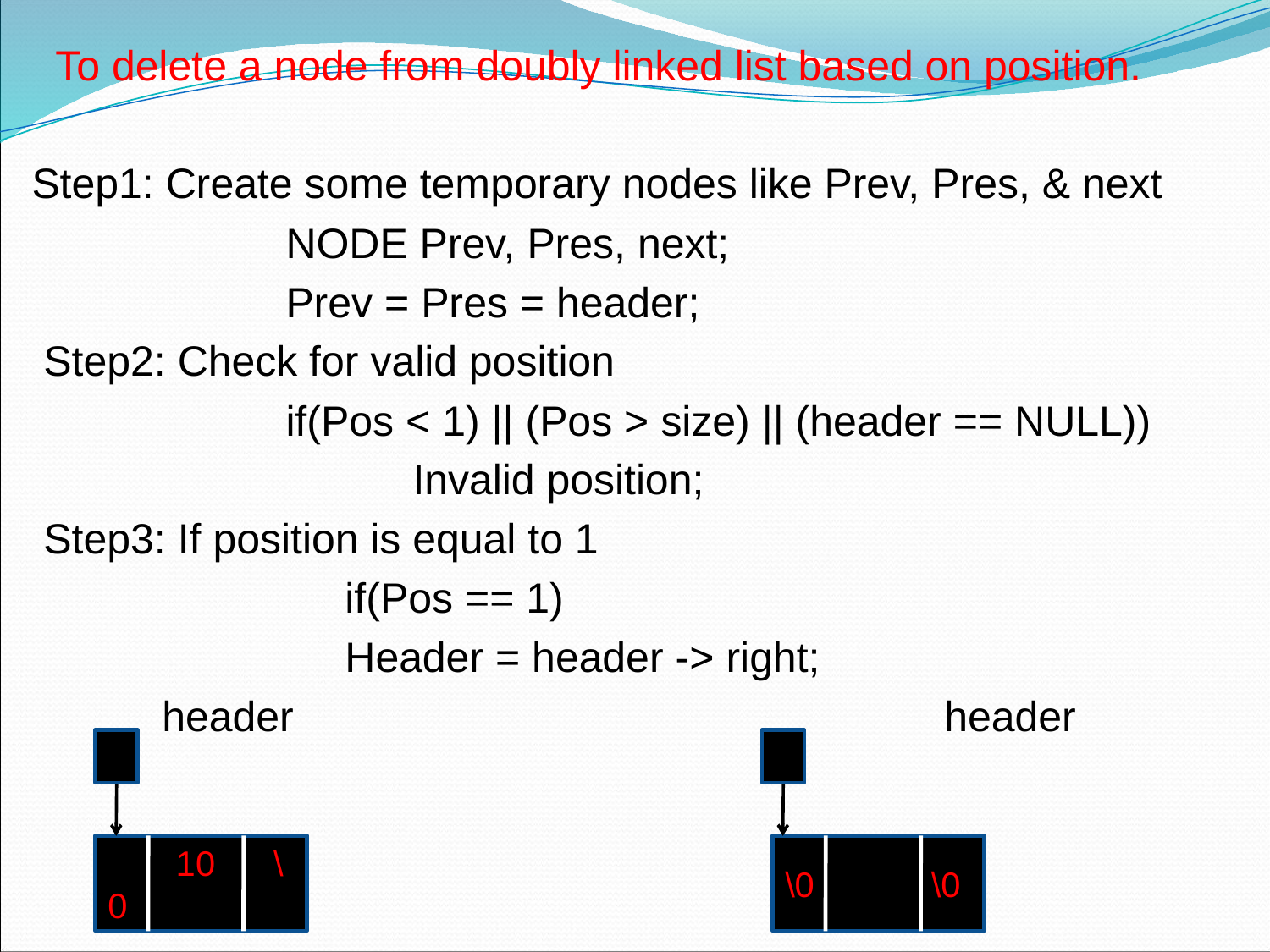

To delete a node from doubly linked list based on position.

Step1: Create some temporary nodes like Prev, Pres, & next
 		NODE Prev, Pres, next;
		Prev = Pres = header;
 Step2: Check for valid position
 		if(Pos < 1) || (Pos > size) || (header == NULL))
			Invalid position;
 Step3: If position is equal to 1
	     	     if(Pos == 1)
		     Header = header -> right;
           header					  header

#

       10      \0
\0            \0